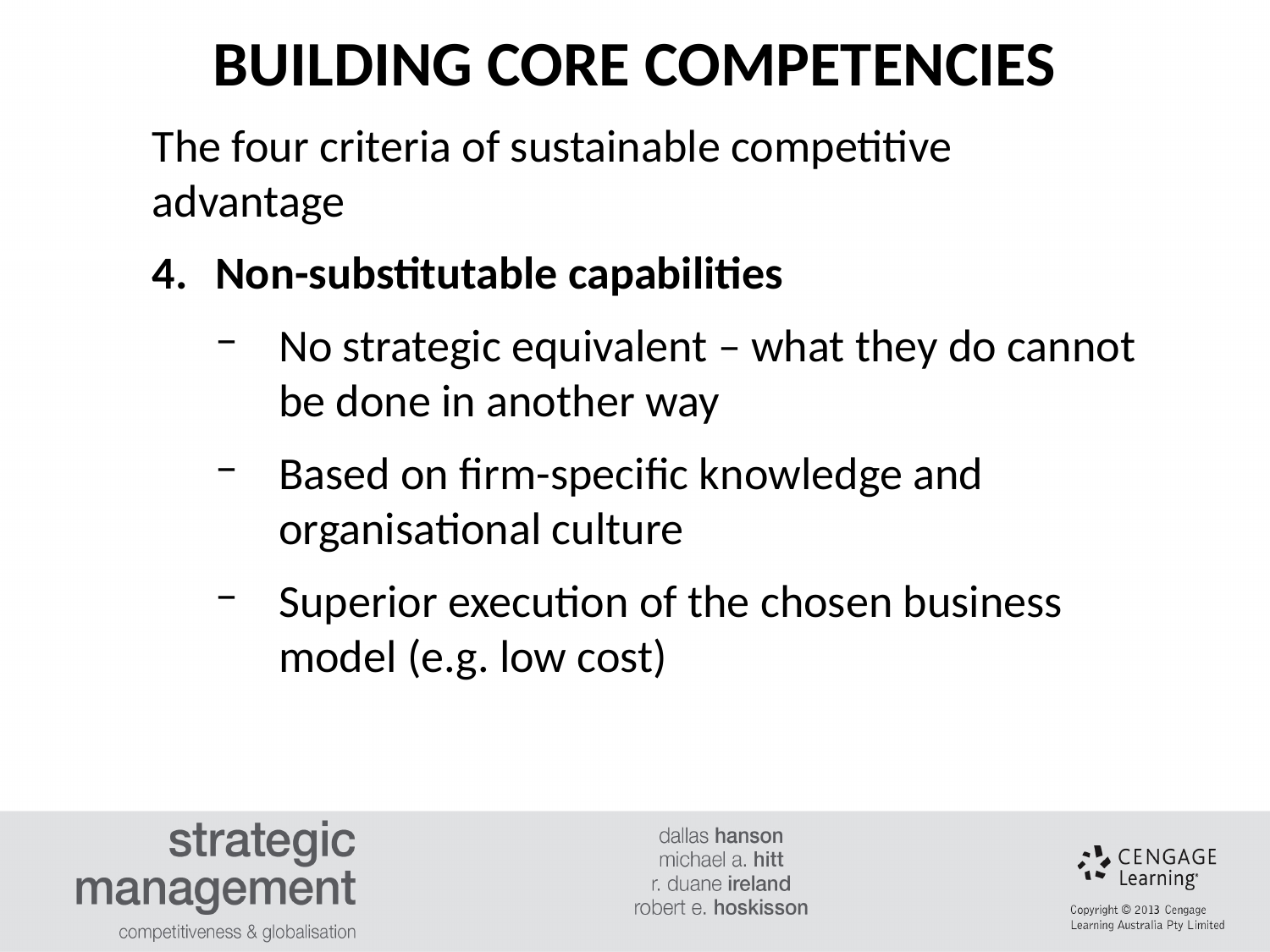

BUILDING CORE COMPETENCIES
The four criteria of sustainable competitive advantage
Non-substitutable capabilities
No strategic equivalent – what they do cannot be done in another way
Based on firm-specific knowledge and organisational culture
Superior execution of the chosen business model (e.g. low cost)